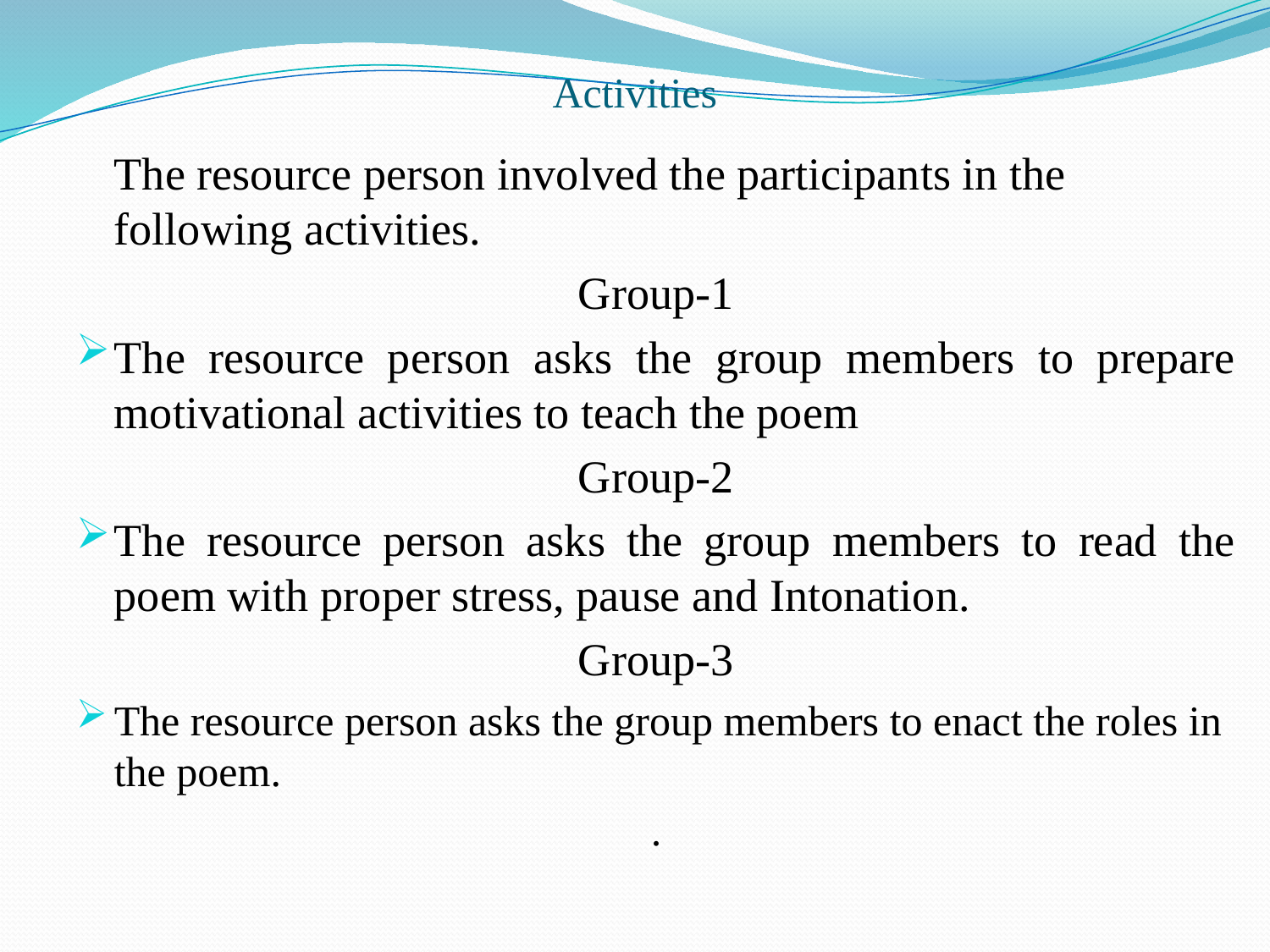

# Activities
	The resource person involved the participants in the following activities.
Group-1
The resource person asks the group members to prepare motivational activities to teach the poem
Group-2
The resource person asks the group members to read the poem with proper stress, pause and Intonation.
Group-3
The resource person asks the group members to enact the roles in the poem.
.